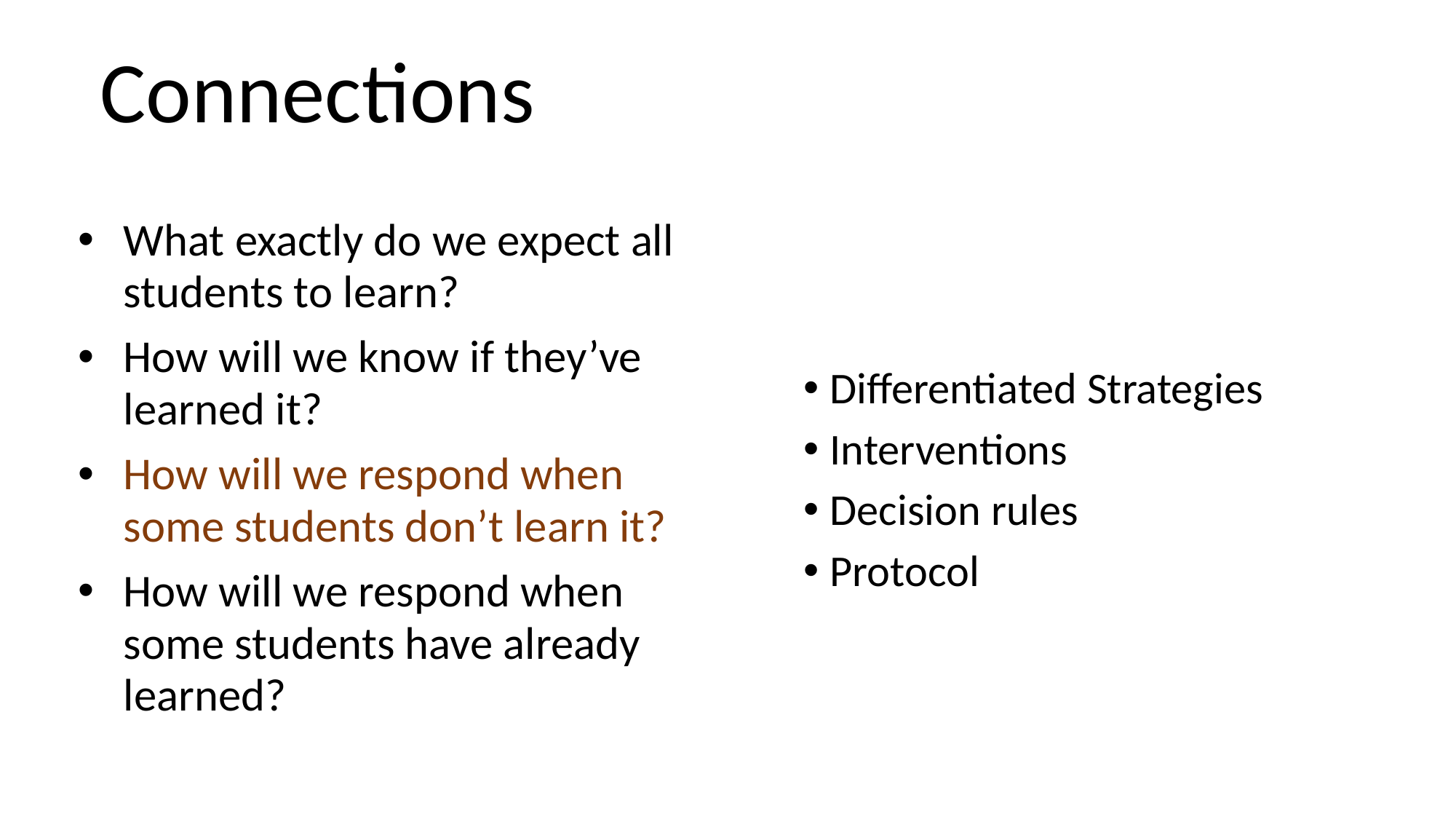

# Connections
What exactly do we expect all students to learn?
How will we know if they’ve learned it?
How will we respond when some students don’t learn it?
How will we respond when some students have already learned?

Differentiated Strategies
Interventions
Decision rules
Protocol